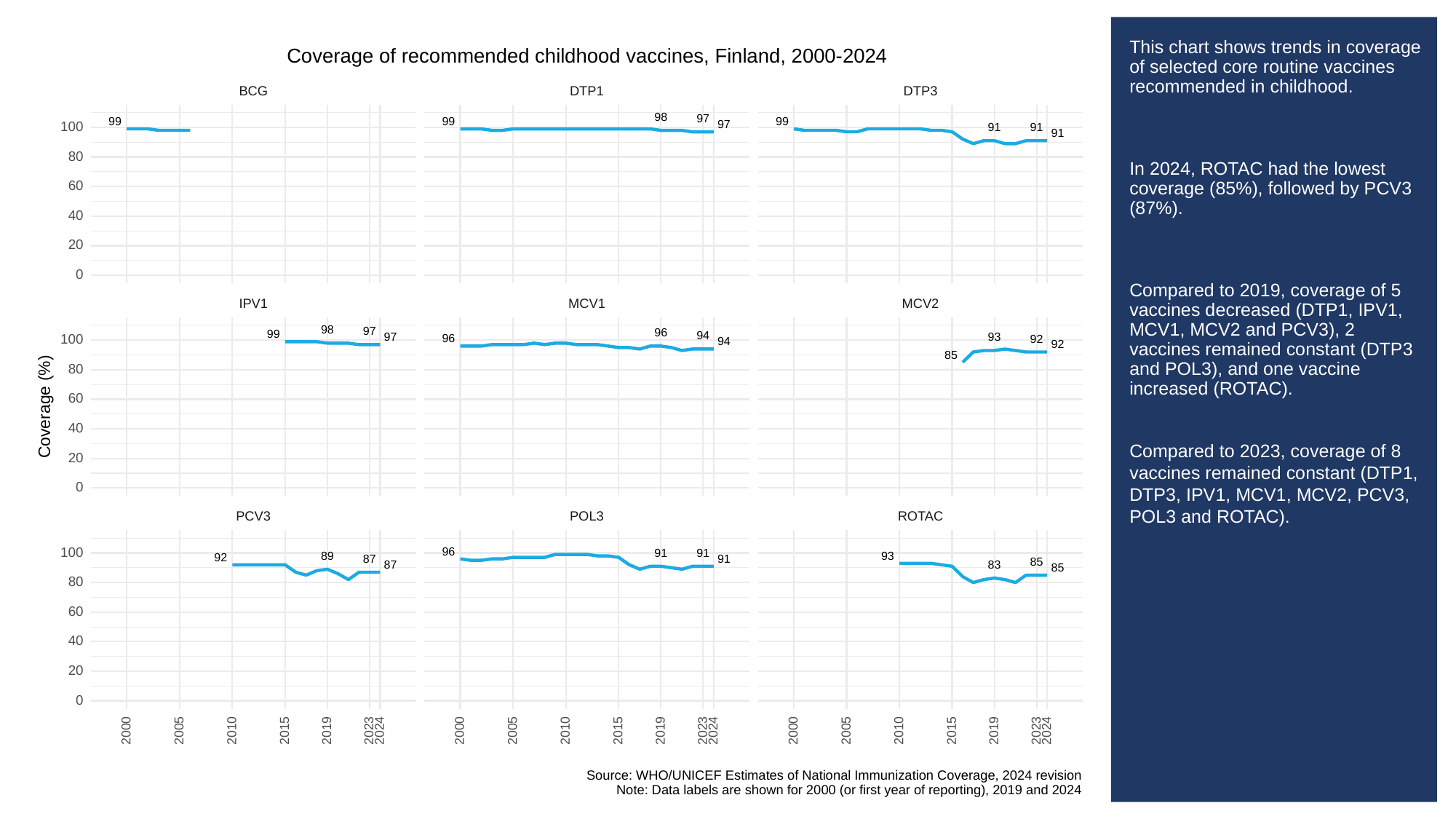

# This chart shows trends in coverage of selected core routine vaccines recommended in childhood.

In 2024, ROTAC had the lowest coverage (85%), followed by PCV3 (87%).

Compared to 2019, coverage of 5 vaccines decreased (DTP1, IPV1, MCV1, MCV2 and PCV3), 2 vaccines remained constant (DTP3 and POL3), and one vaccine increased (ROTAC).

Compared to 2023, coverage of 8 vaccines remained constant (DTP1, DTP3, IPV1, MCV1, MCV2, PCV3, POL3 and ROTAC).

Coverage of recommended childhood vaccines, Finland, 2000-2024
BCG
DTP3
DTP1

98
97
99
99
99
97
100
91
91

91

80

60

40

20

0

MCV1
MCV2
IPV1

98
97
96
99
94
97
93
96
100
92
94

92

85

80

60
Coverage (%)

40

20

0

POL3
PCV3
ROTAC

96
100
91
91
93
89

92

91
87
85
87
83

85

80

60

40

20

0

2023
2023
2023
2000
2005
2010
2015
2019
2024
2000
2005
2010
2015
2019
2024
2000
2005
2010
2015
2019
2024
Source: WHO/UNICEF Estimates of National Immunization Coverage, 2024 revision
Note: Data labels are shown for 2000 (or first year of reporting), 2019 and 2024